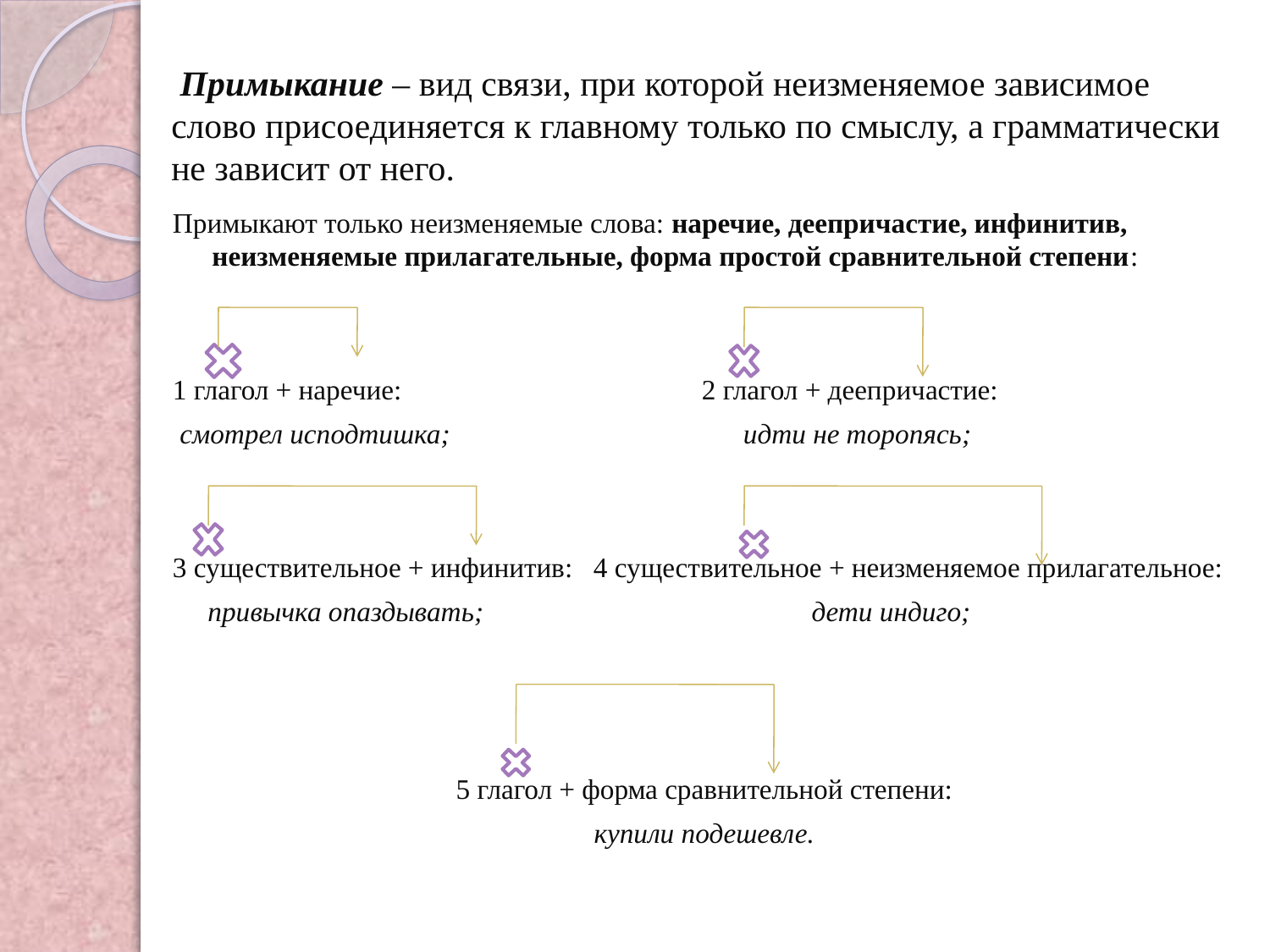

# Примыкание – вид связи, при которой неизменяемое зависимое слово присоединяется к главному только по смыслу, а грамматически не зависит от него.
Примыкают только неизменяемые слова: наречие, деепричастие, инфинитив, неизменяемые прилагательные, форма простой сравнительной степени:

1 глагол + наречие:                                           2 глагол + деепричастие:
 смотрел исподтишка;                                          идти не торопясь;

3 существительное + инфинитив:   4 существительное + неизменяемое прилагательное:
     привычка опаздывать;                                               дети индиго;

5 глагол + форма сравнительной степени:
купили подешевле.